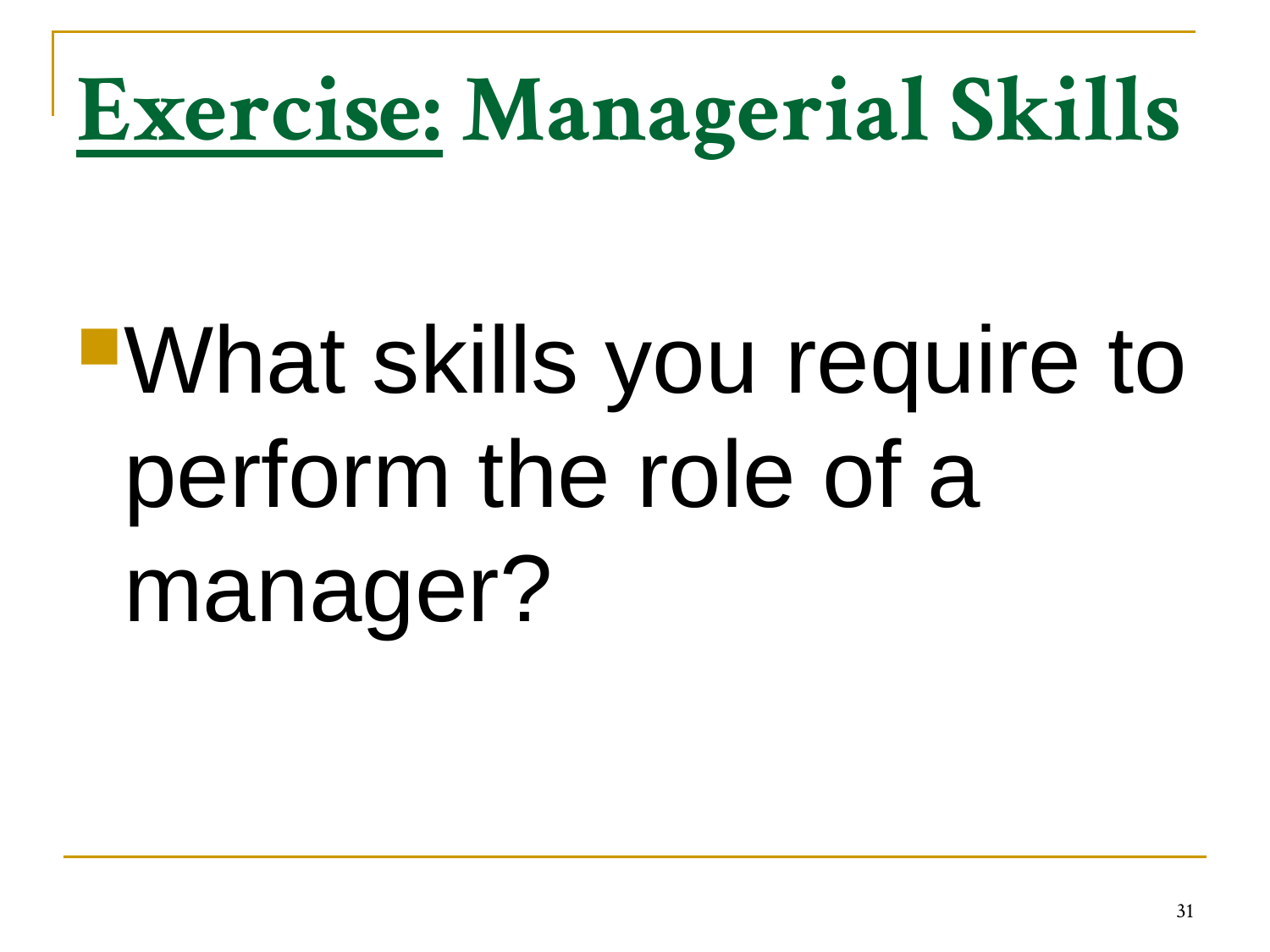

# Exercise: Managerial Skills
What skills you require to perform the role of a manager?
31